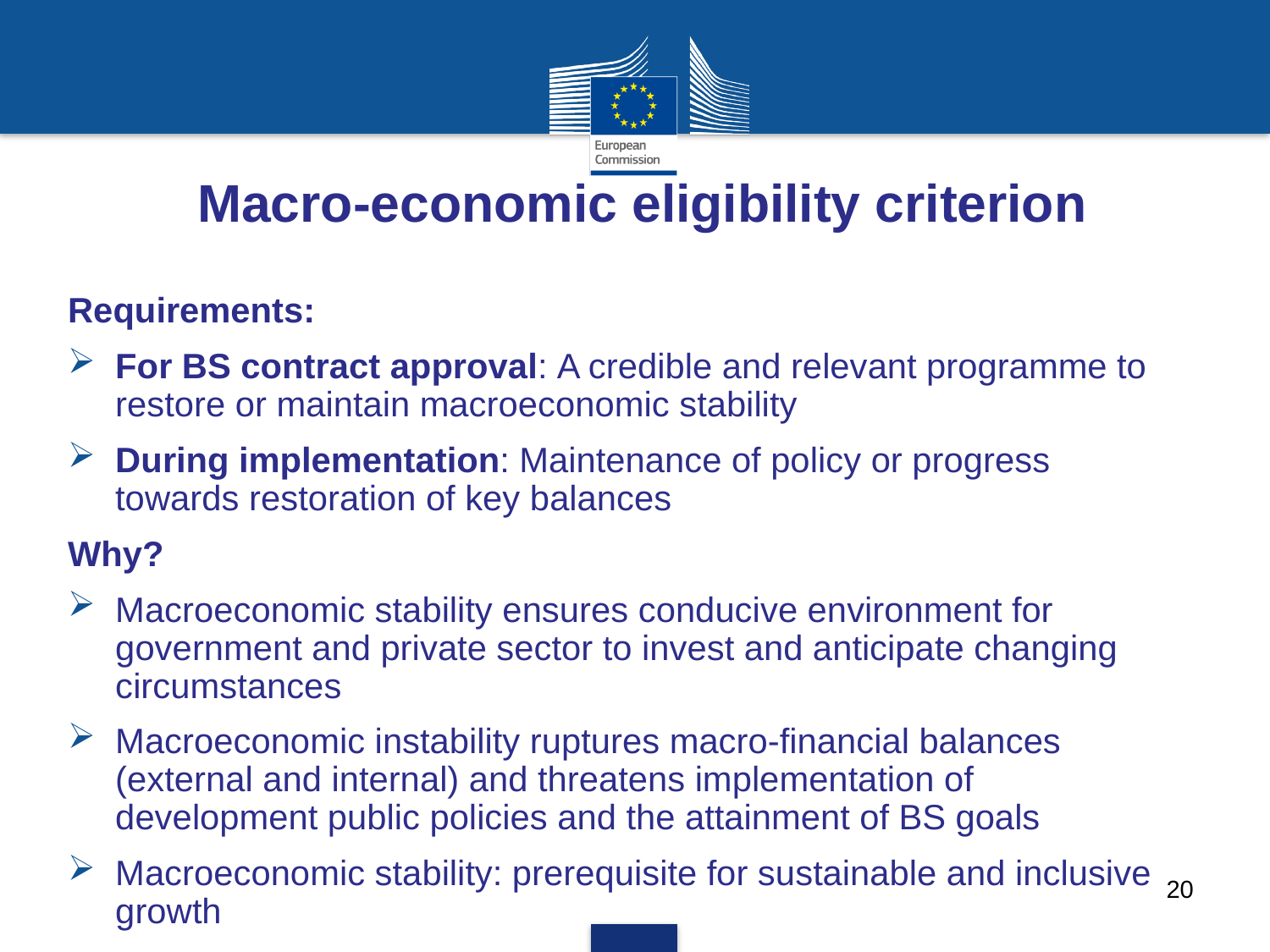

# Macro-economic eligibility criterion
Requirements:
For BS contract approval: A credible and relevant programme to restore or maintain macroeconomic stability
During implementation: Maintenance of policy or progress towards restoration of key balances
Why?
Macroeconomic stability ensures conducive environment for government and private sector to invest and anticipate changing circumstances
Macroeconomic instability ruptures macro-financial balances (external and internal) and threatens implementation of development public policies and the attainment of BS goals
Macroeconomic stability: prerequisite for sustainable and inclusive growth

20